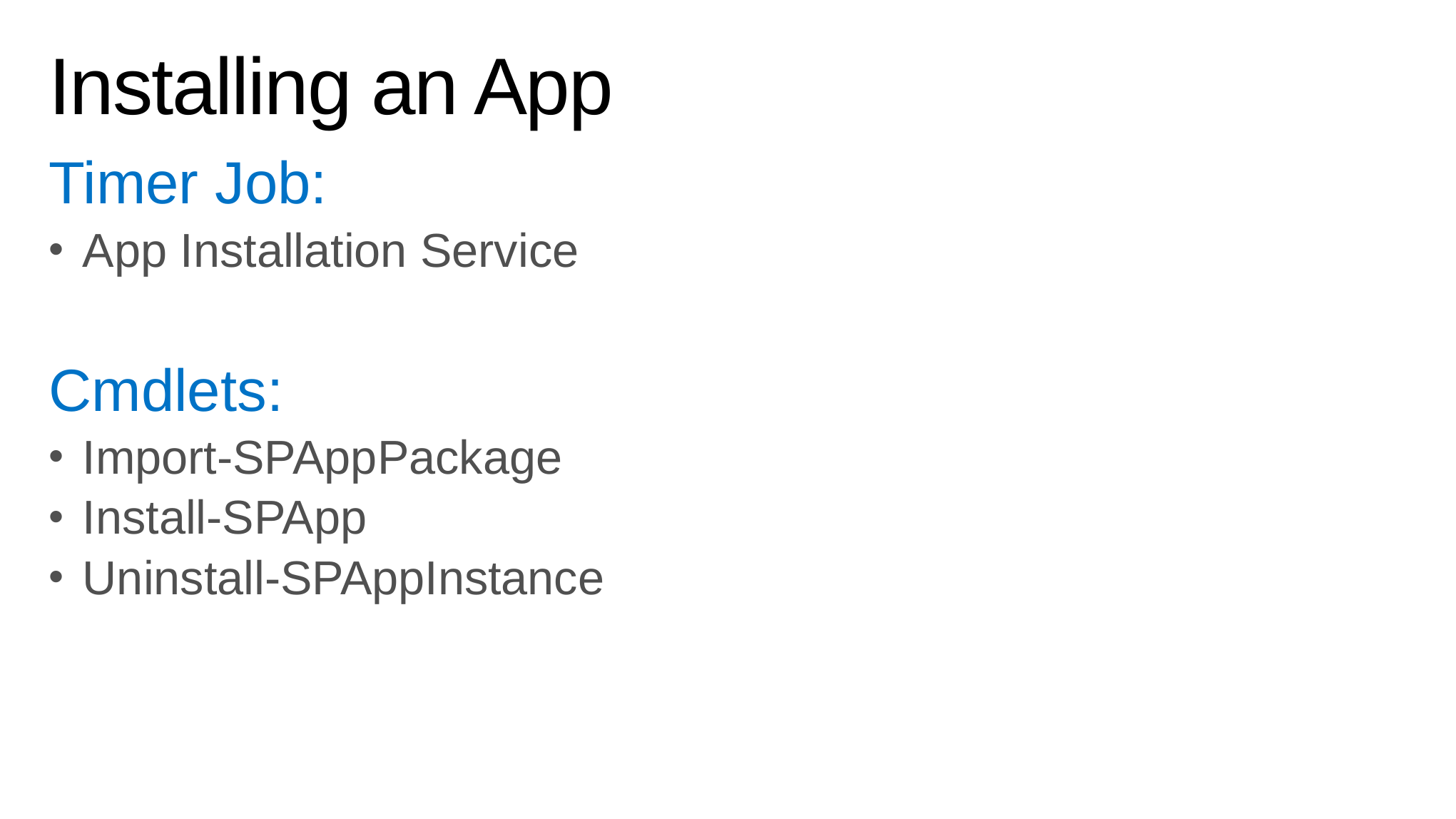

# Installing an App
Timer Job:
App Installation Service

Cmdlets:
Import-SPAppPackage
Install-SPApp
Uninstall-SPAppInstance